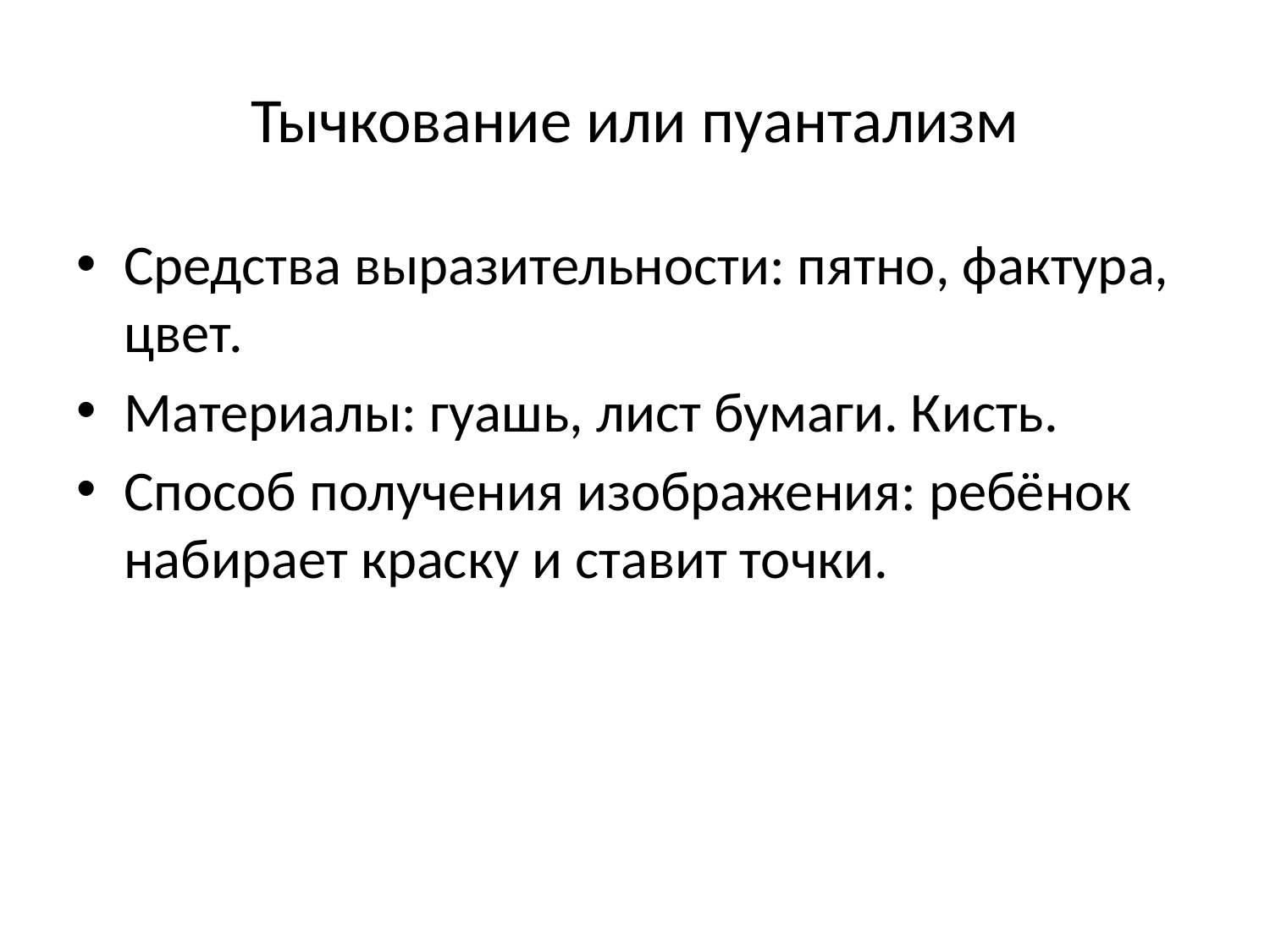

# Тычкование или пуантализм
Средства выразительности: пятно, фактура, цвет.
Материалы: гуашь, лист бумаги. Кисть.
Способ получения изображения: ребёнок набирает краску и ставит точки.